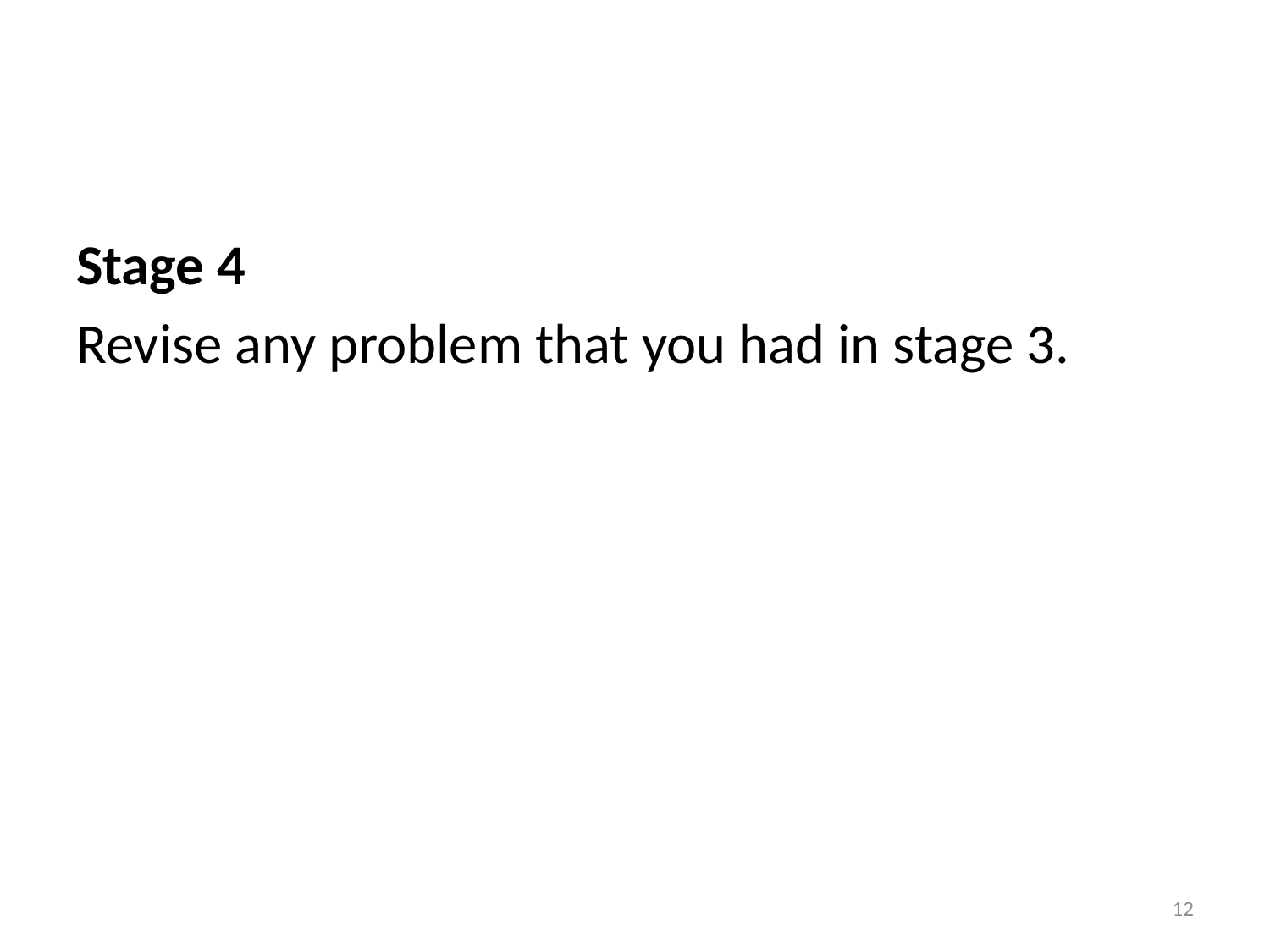

Stage 4
Revise any problem that you had in stage 3.

12